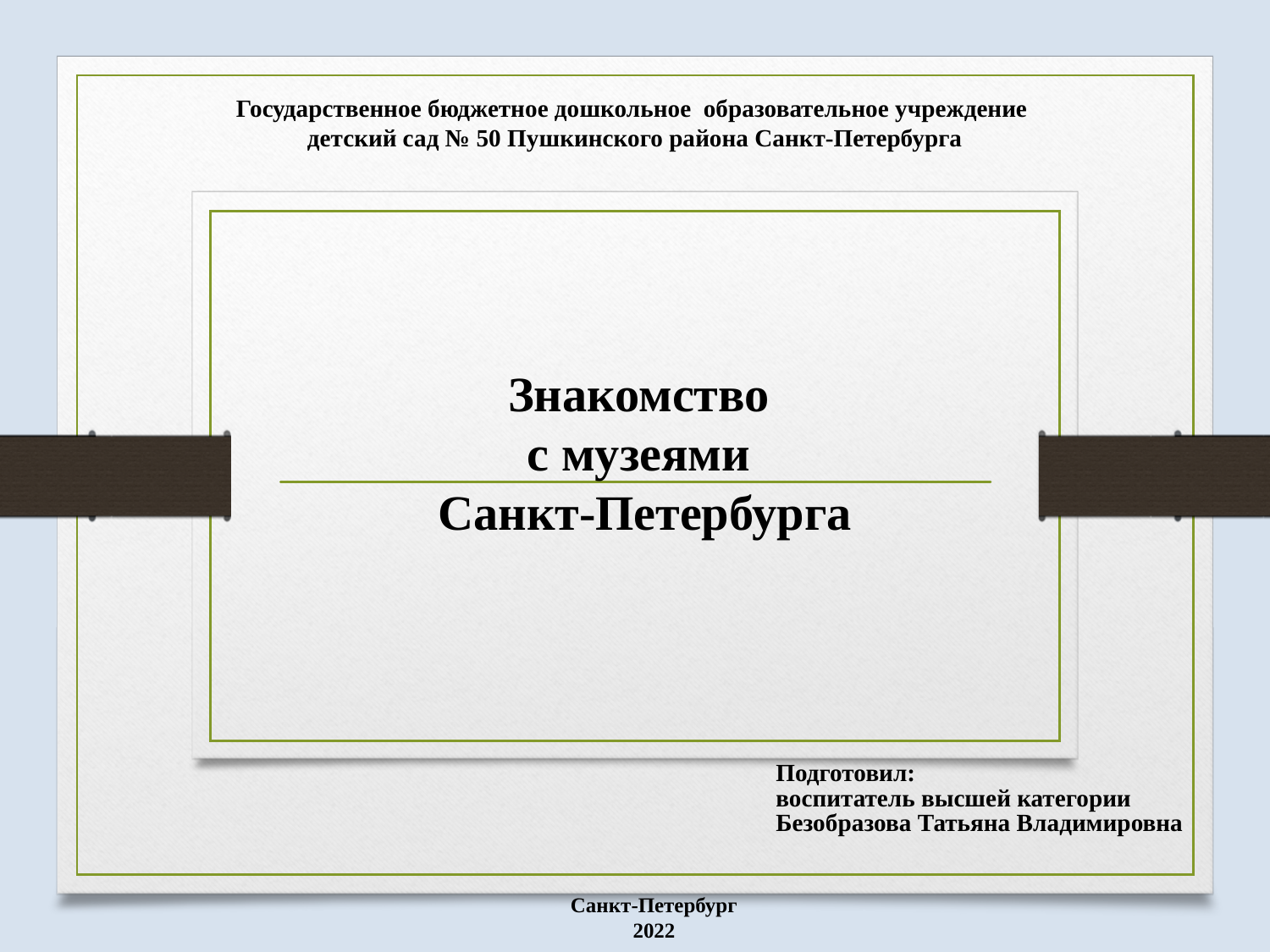

Государственное бюджетное дошкольное  образовательное учреждение
детский сад № 50 Пушкинского района Санкт-Петербурга
Знакомство
с музеями
Санкт-Петербурга
Подготовил:
воспитатель высшей категории
Безобразова Татьяна Владимировна
Санкт-Петербург
2022